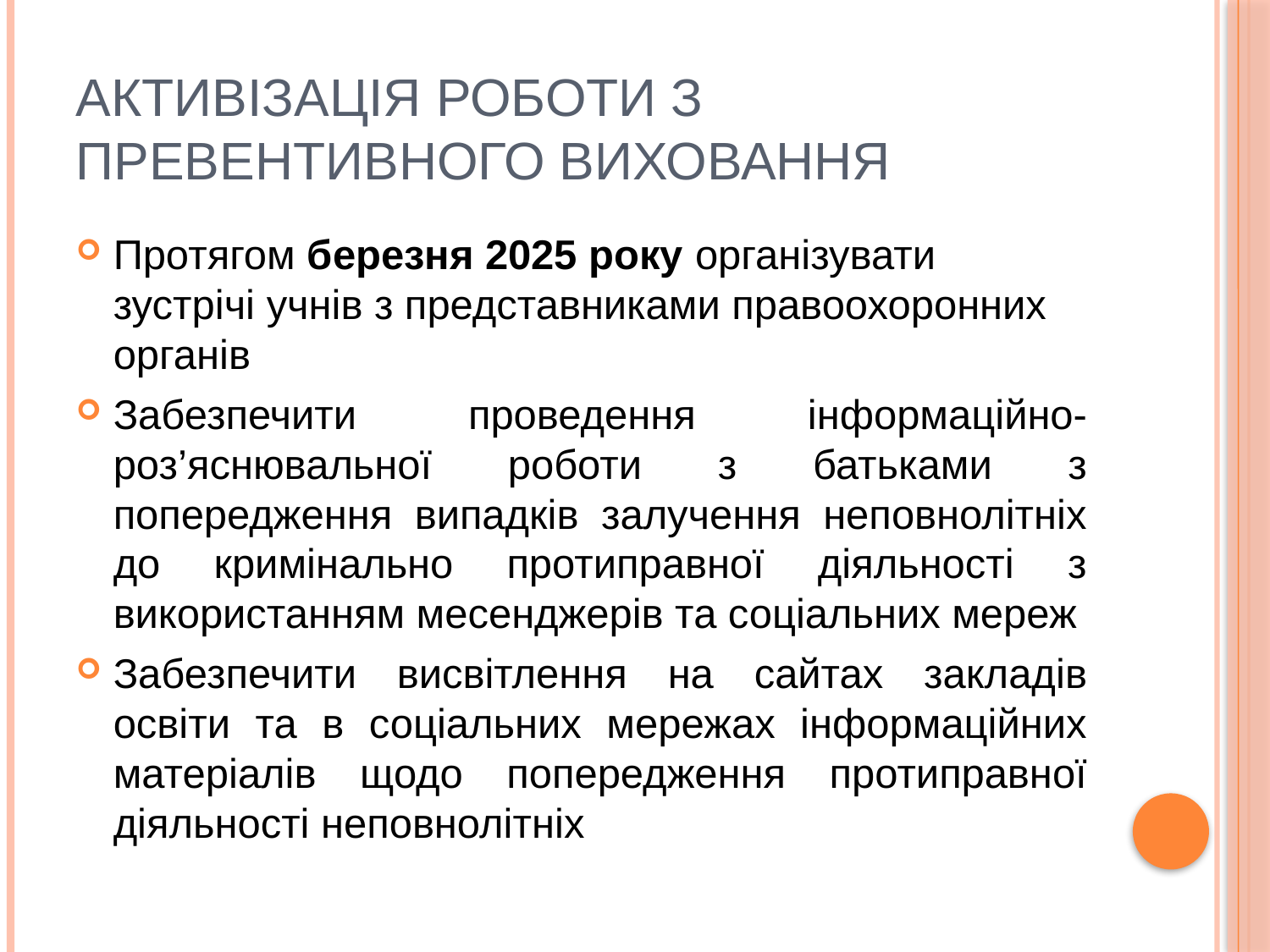

# Активізація роботи з превентивного виховання
Протягом березня 2025 року організувати зустрічі учнів з представниками правоохоронних органів
Забезпечити проведення інформаційно-роз’яснювальної роботи з батьками з попередження випадків залучення неповнолітніх до кримінально протиправної діяльності з використанням месенджерів та соціальних мереж
Забезпечити висвітлення на сайтах закладів освіти та в соціальних мережах інформаційних матеріалів щодо попередження протиправної діяльності неповнолітніх